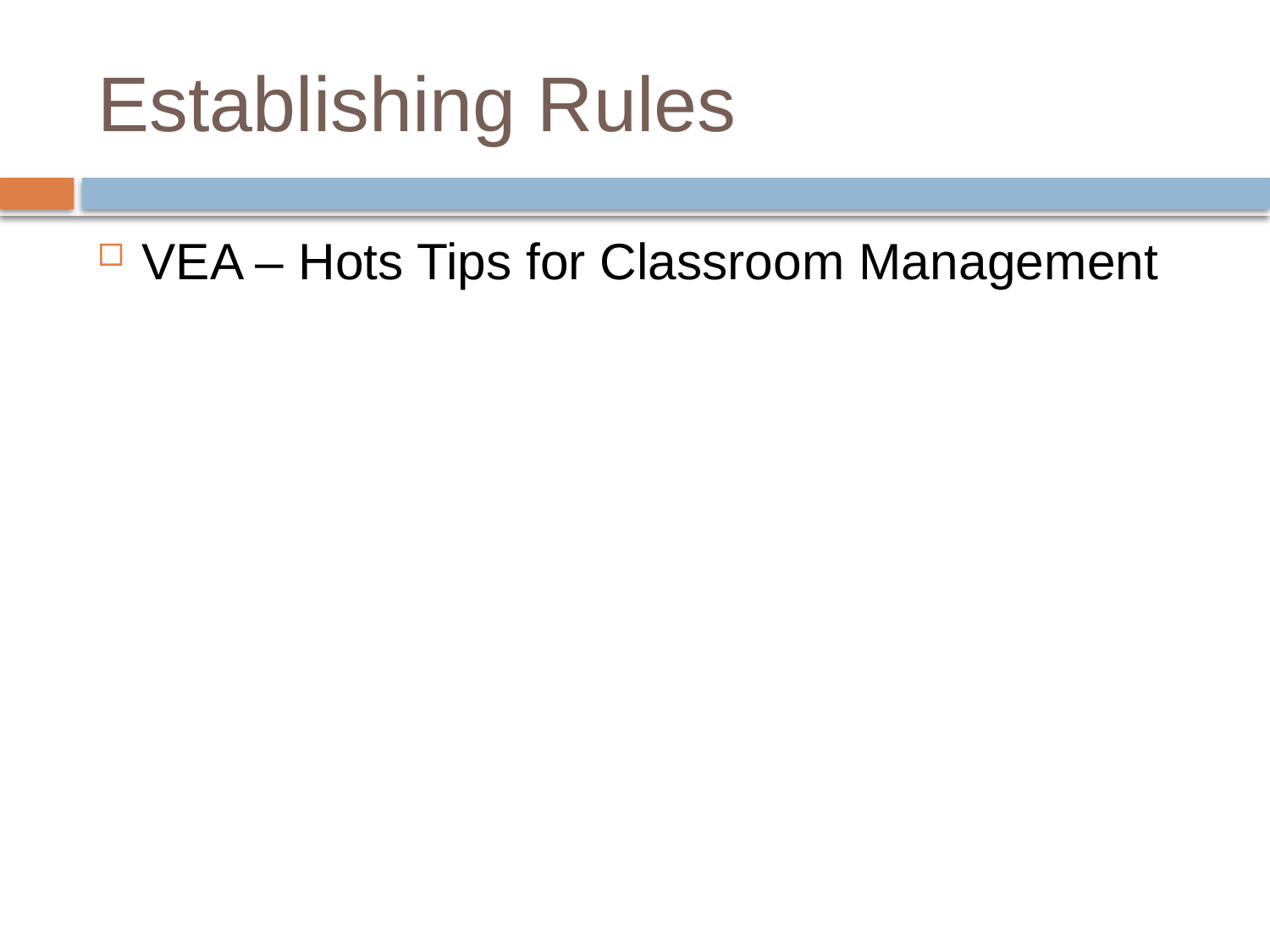

# Establishing Rules
VEA – Hots Tips for Classroom Management